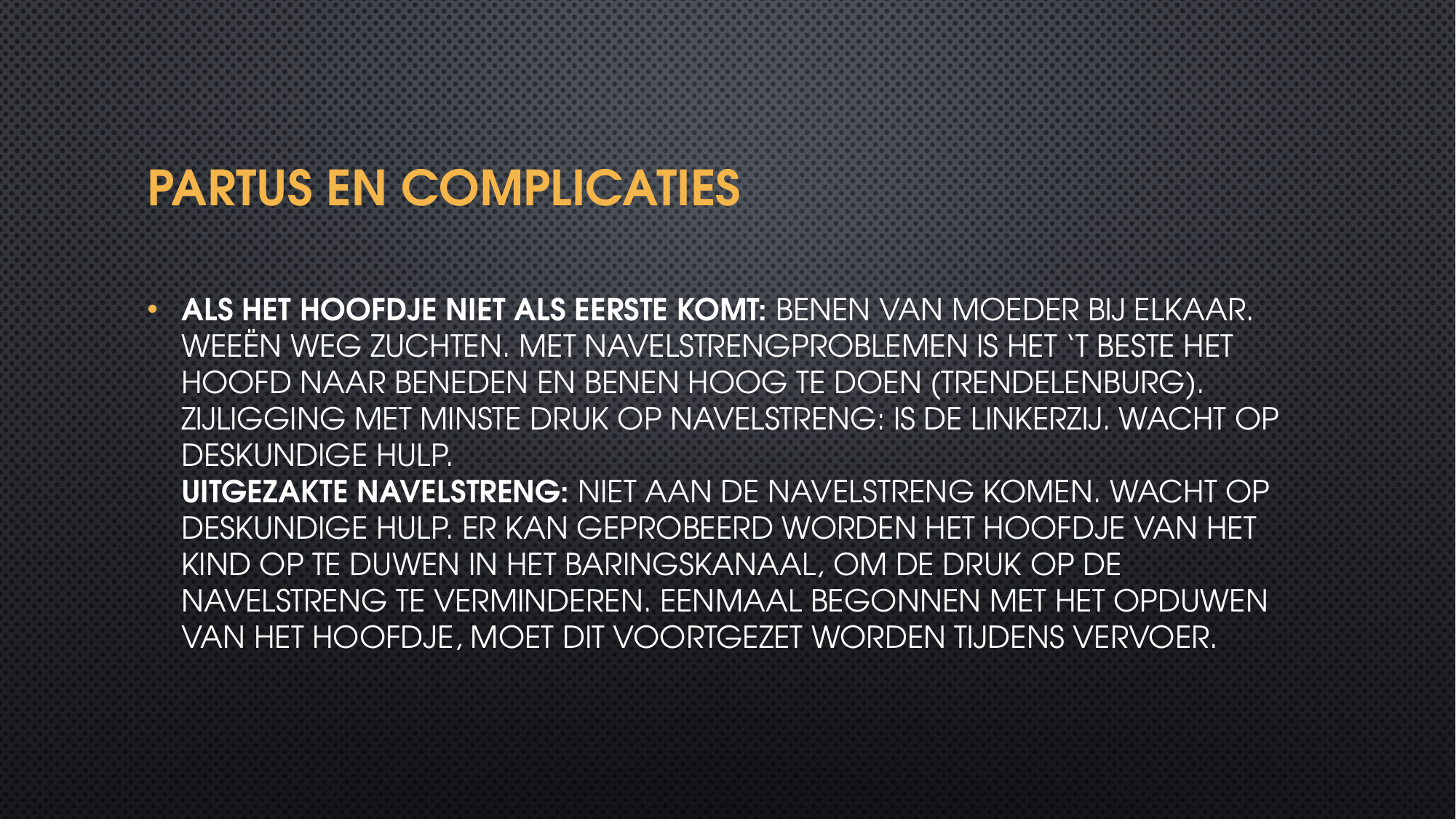

# PARTUS EN COMPLICATIES
Als het hoofdje niet als eerste komt: benen van moeder bij elkaar. Weeën weg zuchten. Met navelstrengproblemen is het ‘t beste het hoofd naar beneden en benen hoog te doen (Trendelenburg).
Zijligging met minste druk op navelstreng: is de linkerzij. Wacht op deskundige hulp.
Uitgezakte navelstreng: niet aan de navelstreng komen. Wacht op deskundige hulp. Er kan geprobeerd worden het hoofdje van het kind op te duwen in het baringskanaal, om de druk op de navelstreng te verminderen. Eenmaal begonnen met het opduwen van het hoofdje, moet dit voortgezet worden tijdens vervoer.